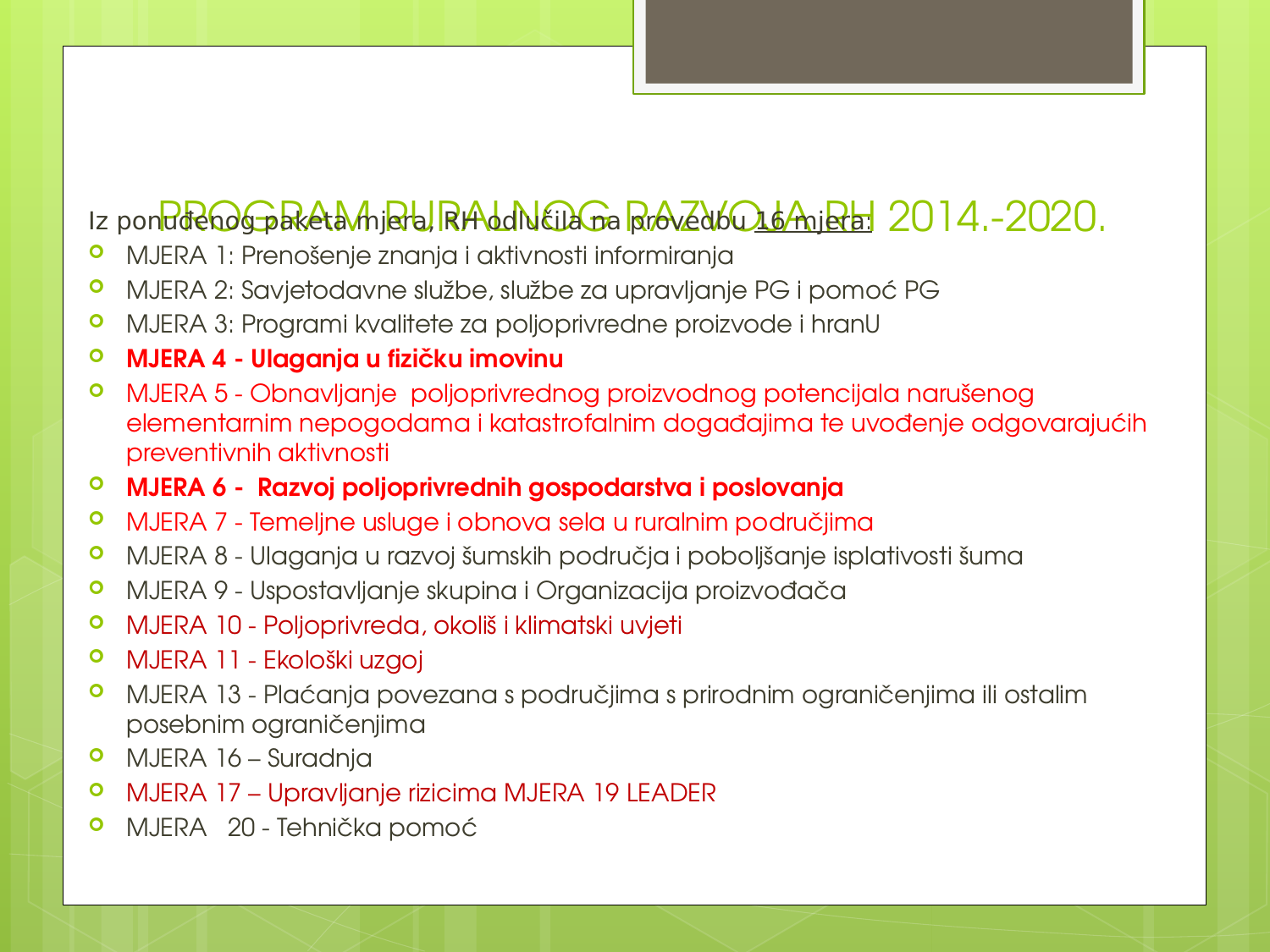

# PROGRAM RURALNOG RAZVOJA RH 2014.-2020.

Iz ponuđenog paketa mjera, RH odlučila na provedbu 16 mjera:
MJERA 1: Prenošenje znanja i aktivnosti informiranja
MJERA 2: Savjetodavne službe, službe za upravljanje PG i pomoć PG
MJERA 3: Programi kvalitete za poljoprivredne proizvode i hranU
MJERA 4 - Ulaganja u fizičku imovinu
MJERA 5 - Obnavljanje  poljoprivrednog proizvodnog potencijala narušenog elementarnim nepogodama i katastrofalnim događajima te uvođenje odgovarajućih preventivnih aktivnosti
MJERA 6 -  Razvoj poljoprivrednih gospodarstva i poslovanja
MJERA 7 - Temeljne usluge i obnova sela u ruralnim područjima
MJERA 8 - Ulaganja u razvoj šumskih područja i poboljšanje isplativosti šuma
MJERA 9 - Uspostavljanje skupina i Organizacija proizvođača
MJERA 10 - Poljoprivreda, okoliš i klimatski uvjeti
MJERA 11 - Ekološki uzgoj
MJERA 13 - Plaćanja povezana s područjima s prirodnim ograničenjima ili ostalim posebnim ograničenjima
MJERA 16 – Suradnja
MJERA 17 – Upravljanje rizicima MJERA 19 LEADER
MJERA   20 - Tehnička pomoć